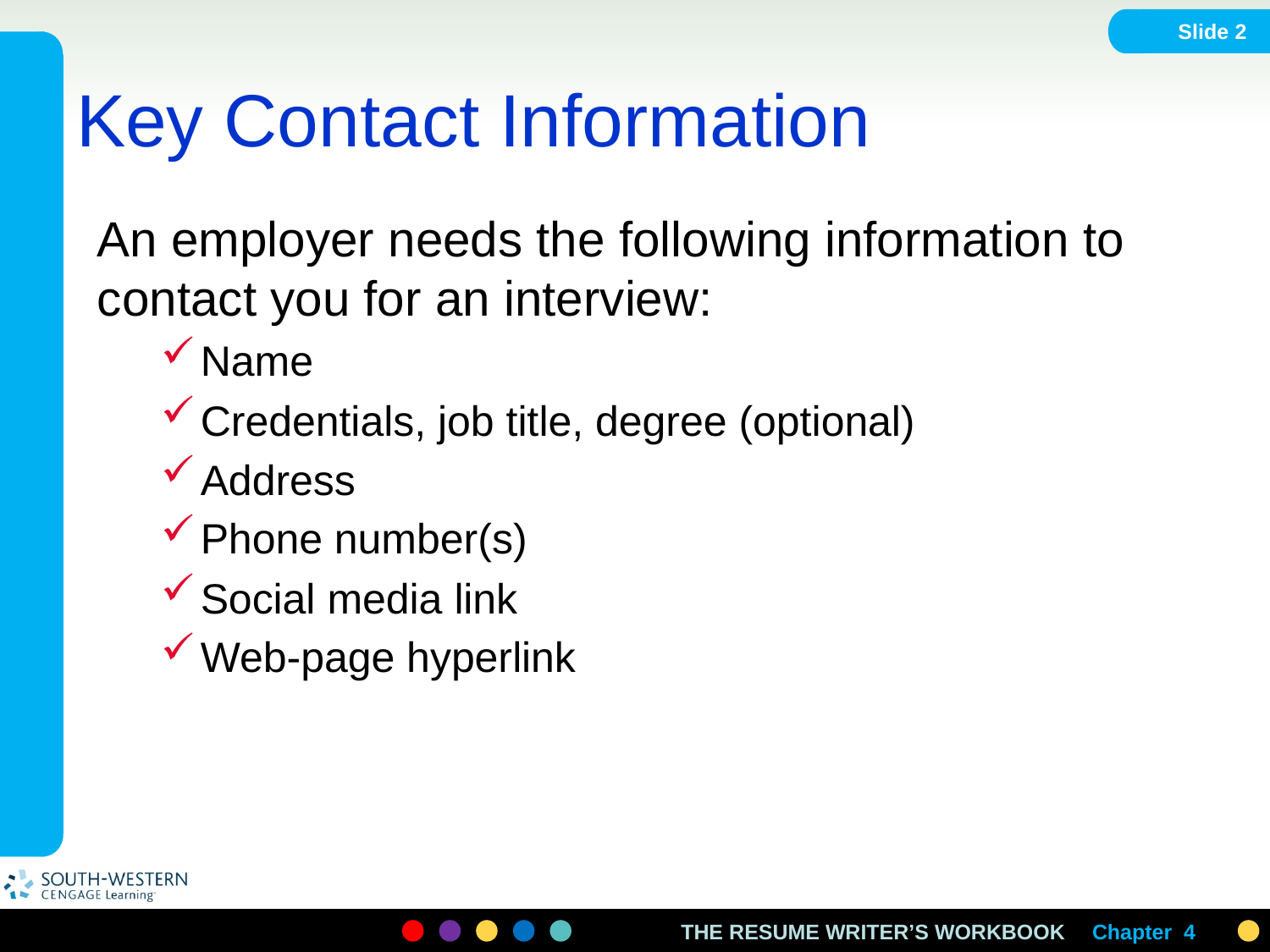

Slide 2
# Key Contact Information
An employer needs the following information to contact you for an interview:
Name
Credentials, job title, degree (optional)
Address
Phone number(s)
Social media link
Web-page hyperlink
Chapter  4